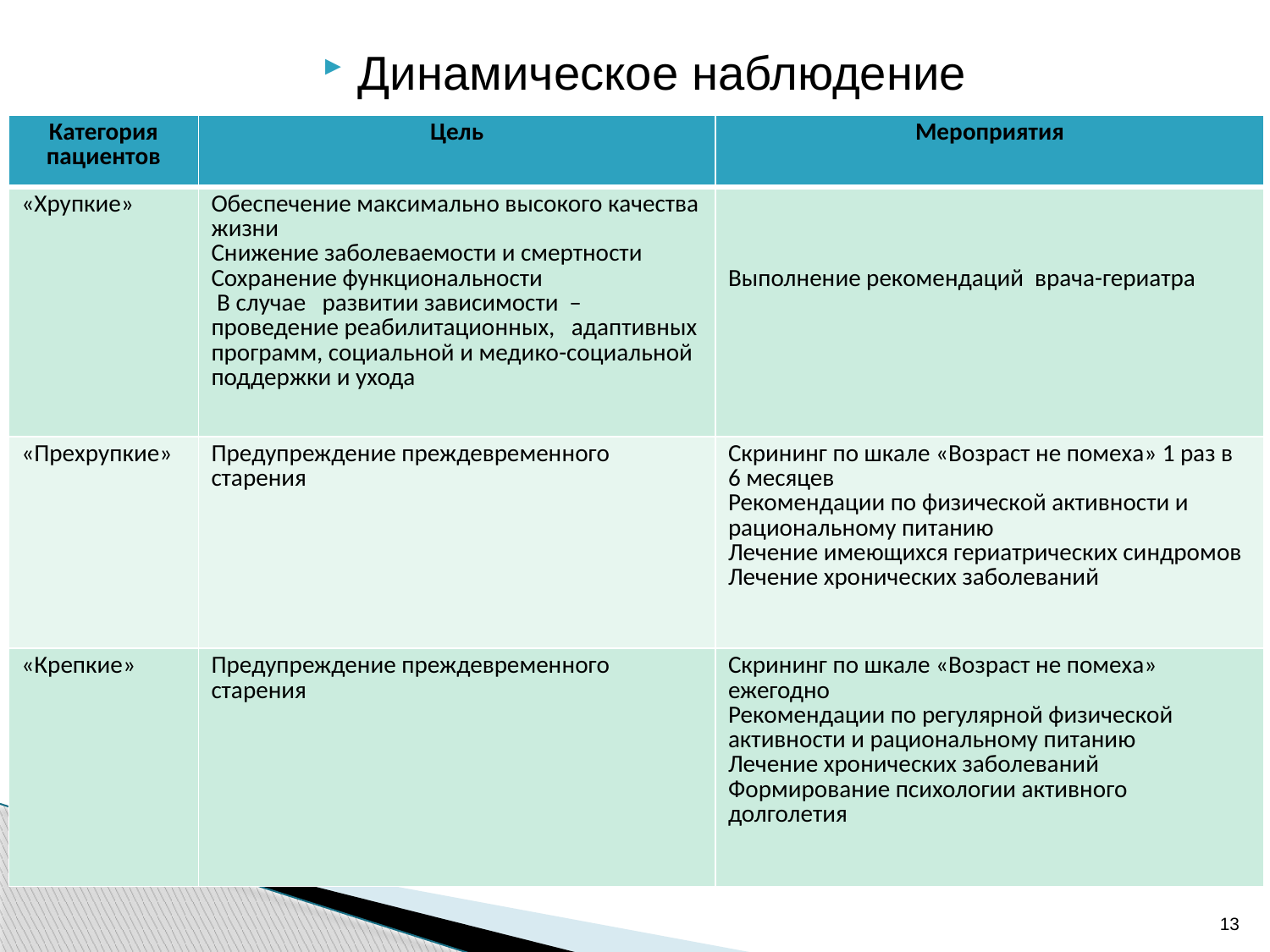

Динамическое наблюдение

| Категория пациентов | Цель | Мероприятия |
| --- | --- | --- |
| «Хрупкие» | Обеспечение максимально высокого качества жизни Снижение заболеваемости и смертности Сохранение функциональности В случае развитии зависимости –проведение реабилитационных, адаптивных программ, социальной и медико-социальной поддержки и ухода | Выполнение рекомендаций врача-гериатра |
| «Прехрупкие» | Предупреждение преждевременного старения | Скрининг по шкале «Возраст не помеха» 1 раз в 6 месяцев Рекомендации по физической активности и рациональному питанию Лечение имеющихся гериатрических синдромов Лечение хронических заболеваний |
| «Крепкие» | Предупреждение преждевременного старения | Скрининг по шкале «Возраст не помеха» ежегодно Рекомендации по регулярной физической активности и рациональному питанию Лечение хронических заболеваний Формирование психологии активного долголетия |
13